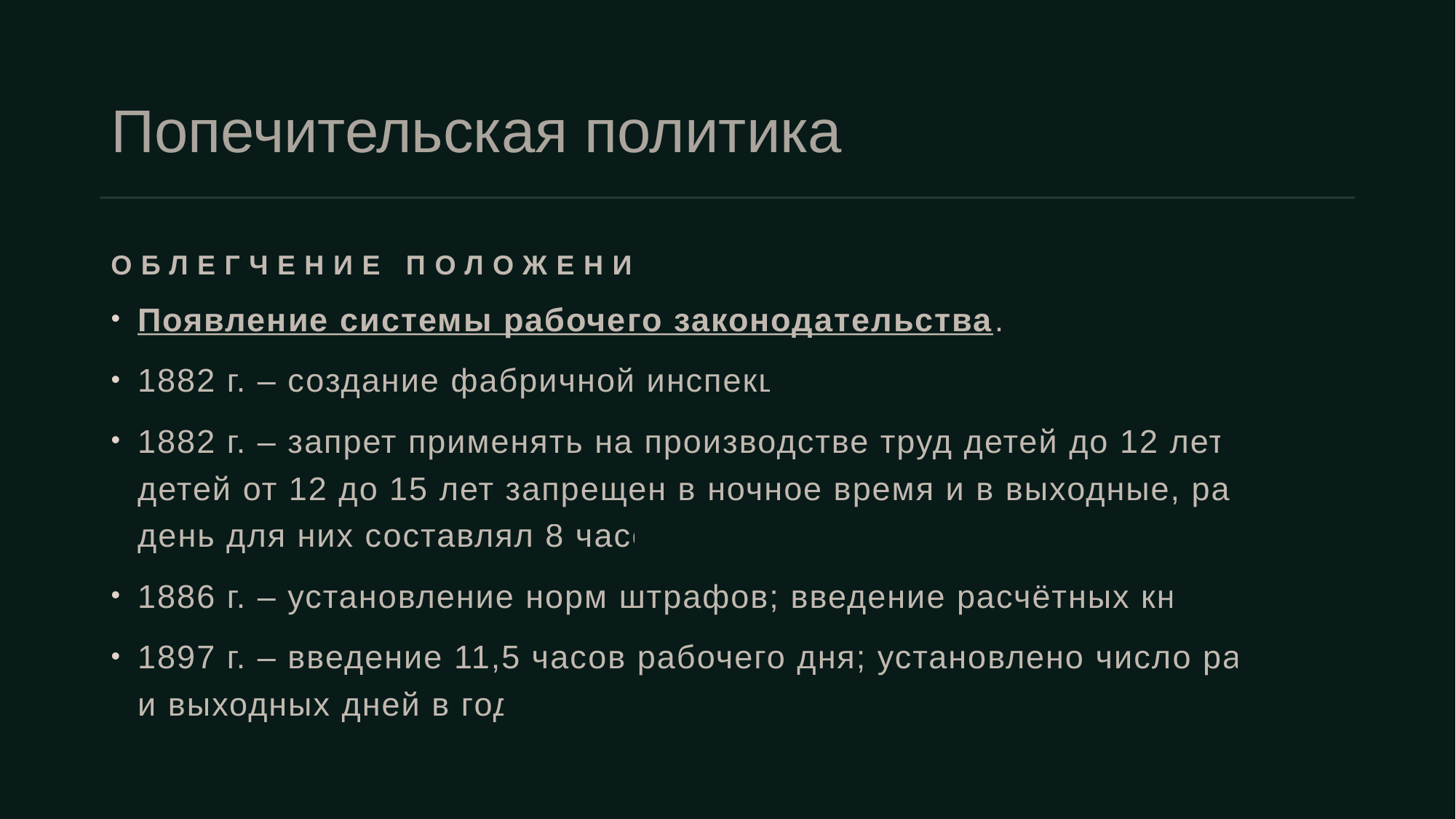

# Попечительская политика
Облегчение положения рабочих
Появление системы рабочего законодательства.
1882 г. – создание фабричной инспекции.
1882 г. – запрет применять на производстве труд детей до 12 лет; труд детей от 12 до 15 лет запрещен в ночное время и в выходные, рабочий день для них составлял 8 часов.
1886 г. – установление норм штрафов; введение расчётных книжек.
1897 г. – введение 11,5 часов рабочего дня; установлено число рабочих и выходных дней в году.